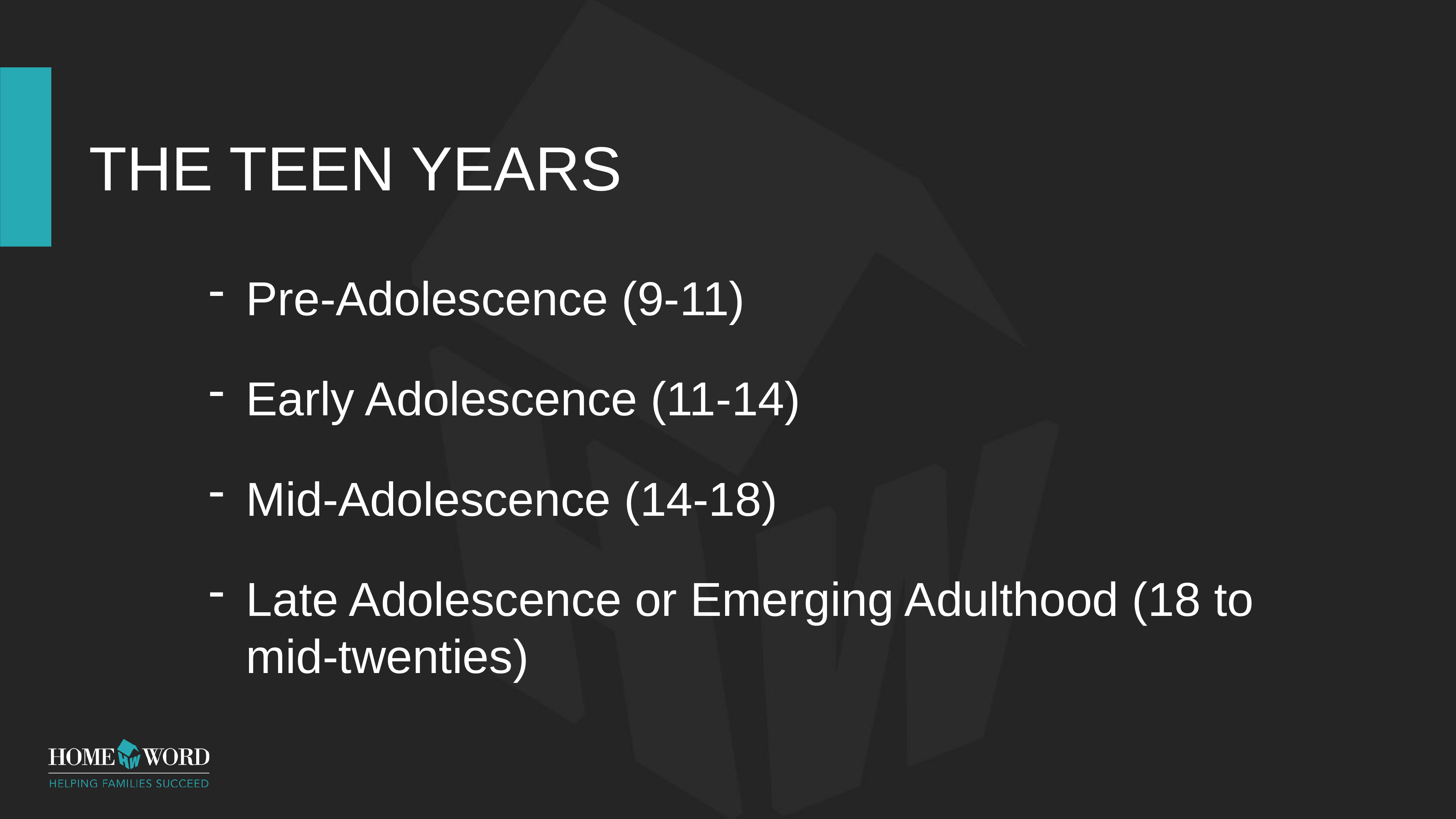

# the teen years
Pre-Adolescence (9-11)
Early Adolescence (11-14)
Mid-Adolescence (14-18)
Late Adolescence or Emerging Adulthood (18 to mid-twenties)